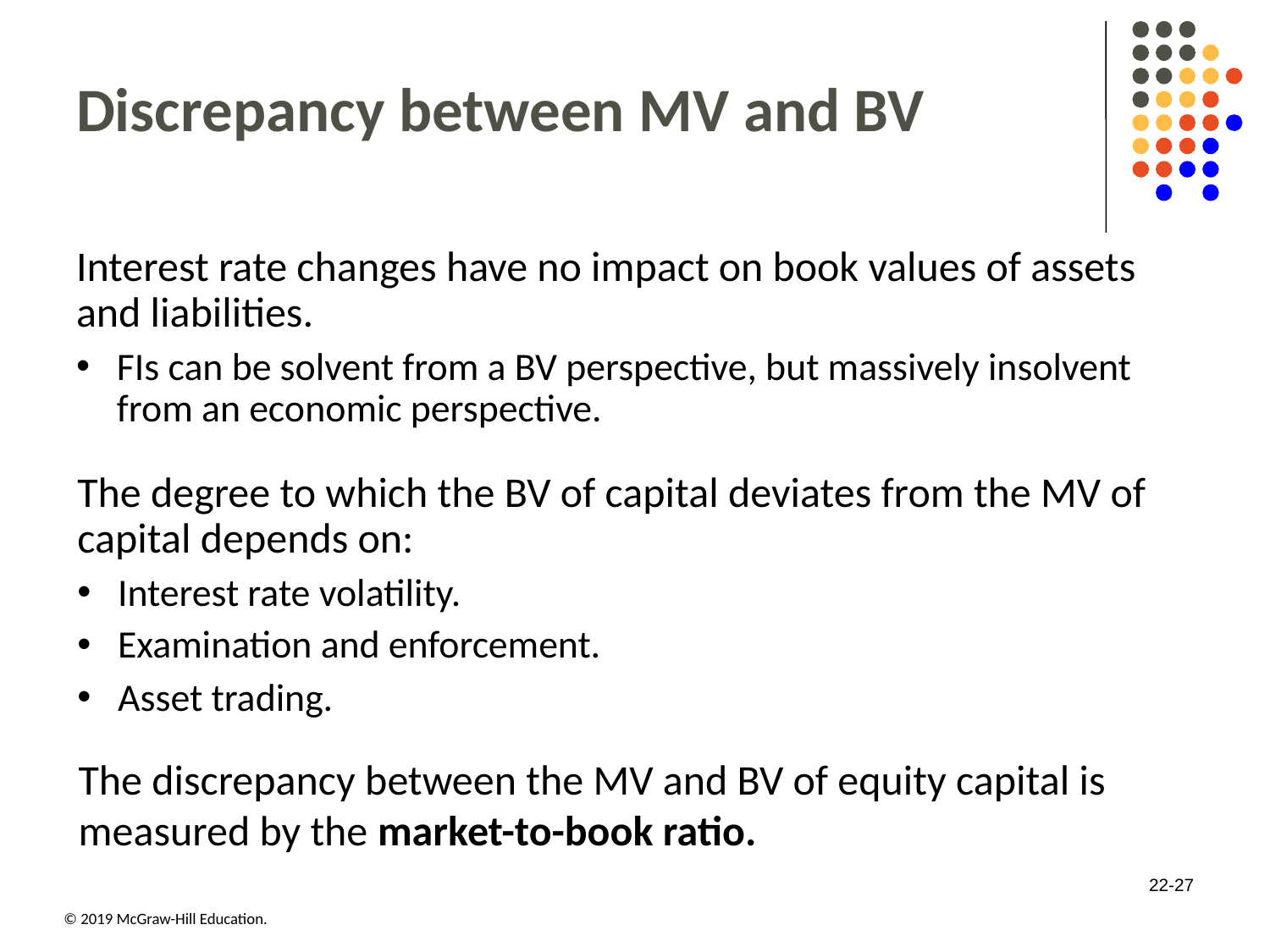

# Discrepancy between MV and BV
Interest rate changes have no impact on book values of assets and liabilities.
FIs can be solvent from a BV perspective, but massively insolvent from an economic perspective.
The degree to which the BV of capital deviates from the MV of capital depends on:
Interest rate volatility.
Examination and enforcement.
Asset trading.
The discrepancy between the MV and BV of equity capital is measured by the market-to-book ratio.
22-27